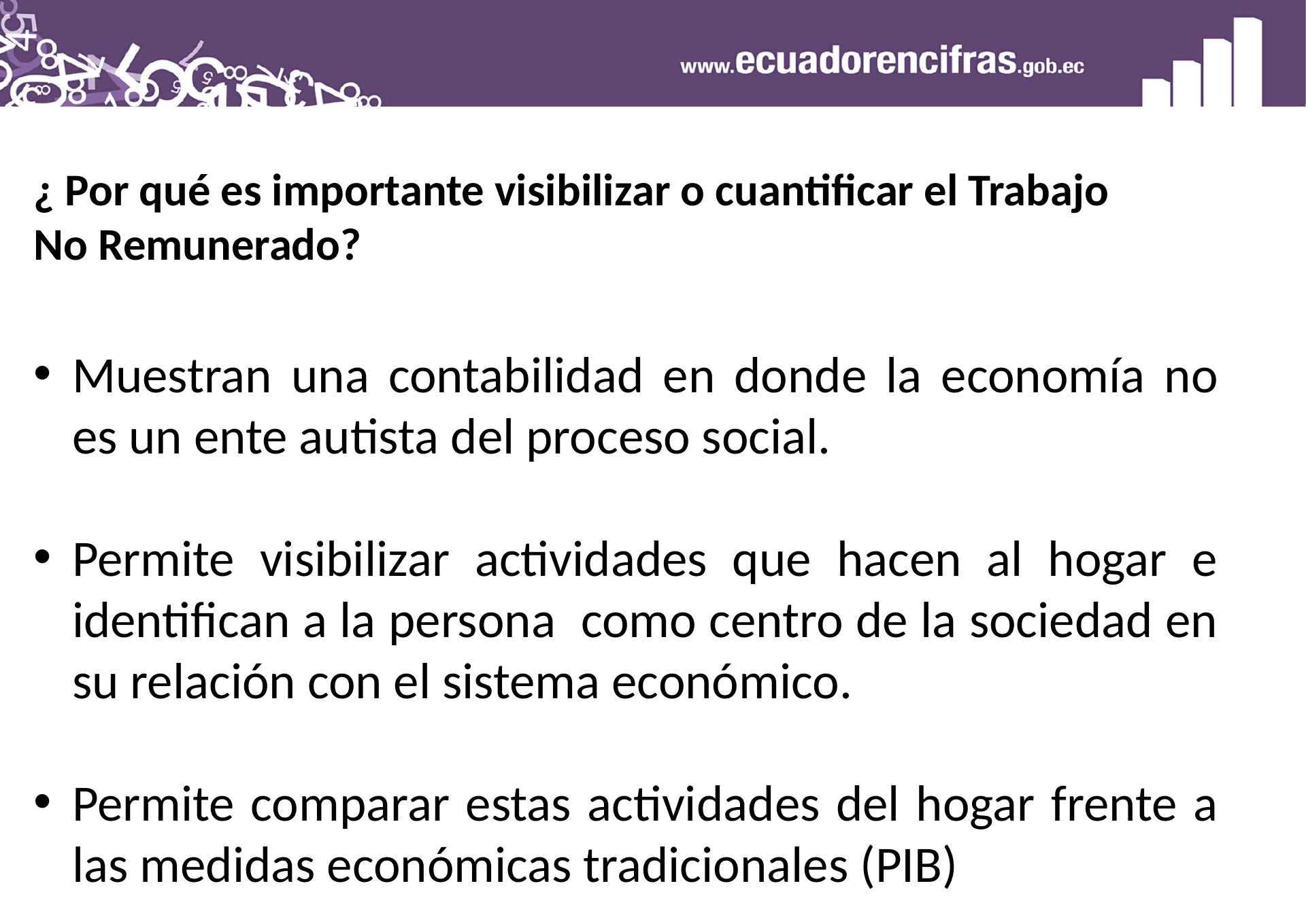

¿ Por qué es importante visibilizar o cuantificar el Trabajo
No Remunerado?

Muestran una contabilidad en donde la economía no es un ente autista del proceso social.

Permite visibilizar actividades que hacen al hogar e identifican a la persona  como centro de la sociedad en su relación con el sistema económico.

Permite comparar estas actividades del hogar frente a las medidas económicas tradicionales (PIB)